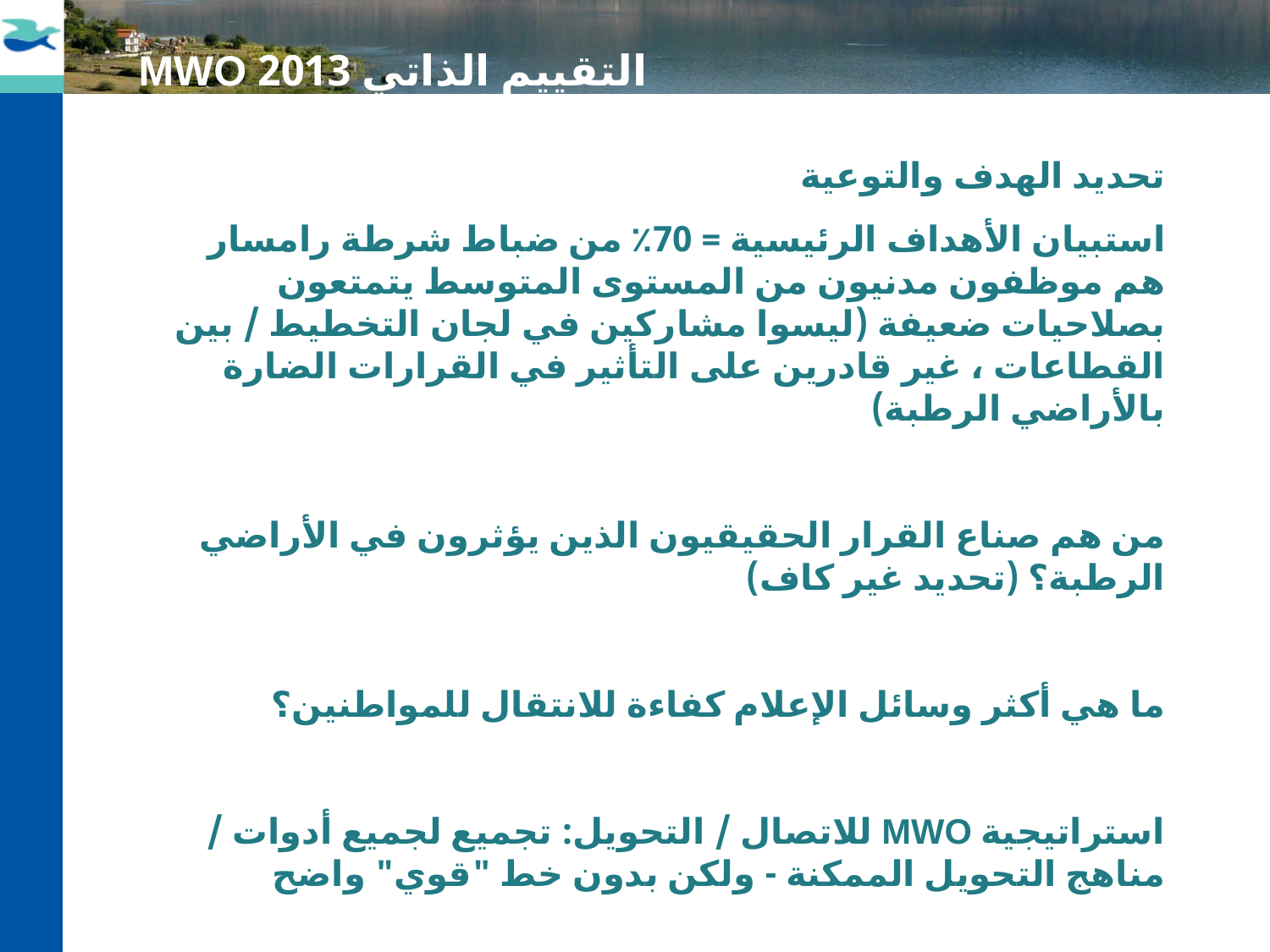

التقييم الذاتي 2013 MWO
تحديد الهدف والتوعية
استبيان الأهداف الرئيسية = 70٪ من ضباط شرطة رامسار هم موظفون مدنيون من المستوى المتوسط يتمتعون بصلاحيات ضعيفة (ليسوا مشاركين في لجان التخطيط / بين القطاعات ، غير قادرين على التأثير في القرارات الضارة بالأراضي الرطبة)

من هم صناع القرار الحقيقيون الذين يؤثرون في الأراضي الرطبة؟ (تحديد غير كاف)

ما هي أكثر وسائل الإعلام كفاءة للانتقال للمواطنين؟

استراتيجية MWO للاتصال / التحويل: تجميع لجميع أدوات / مناهج التحويل الممكنة - ولكن بدون خط "قوي" واضح